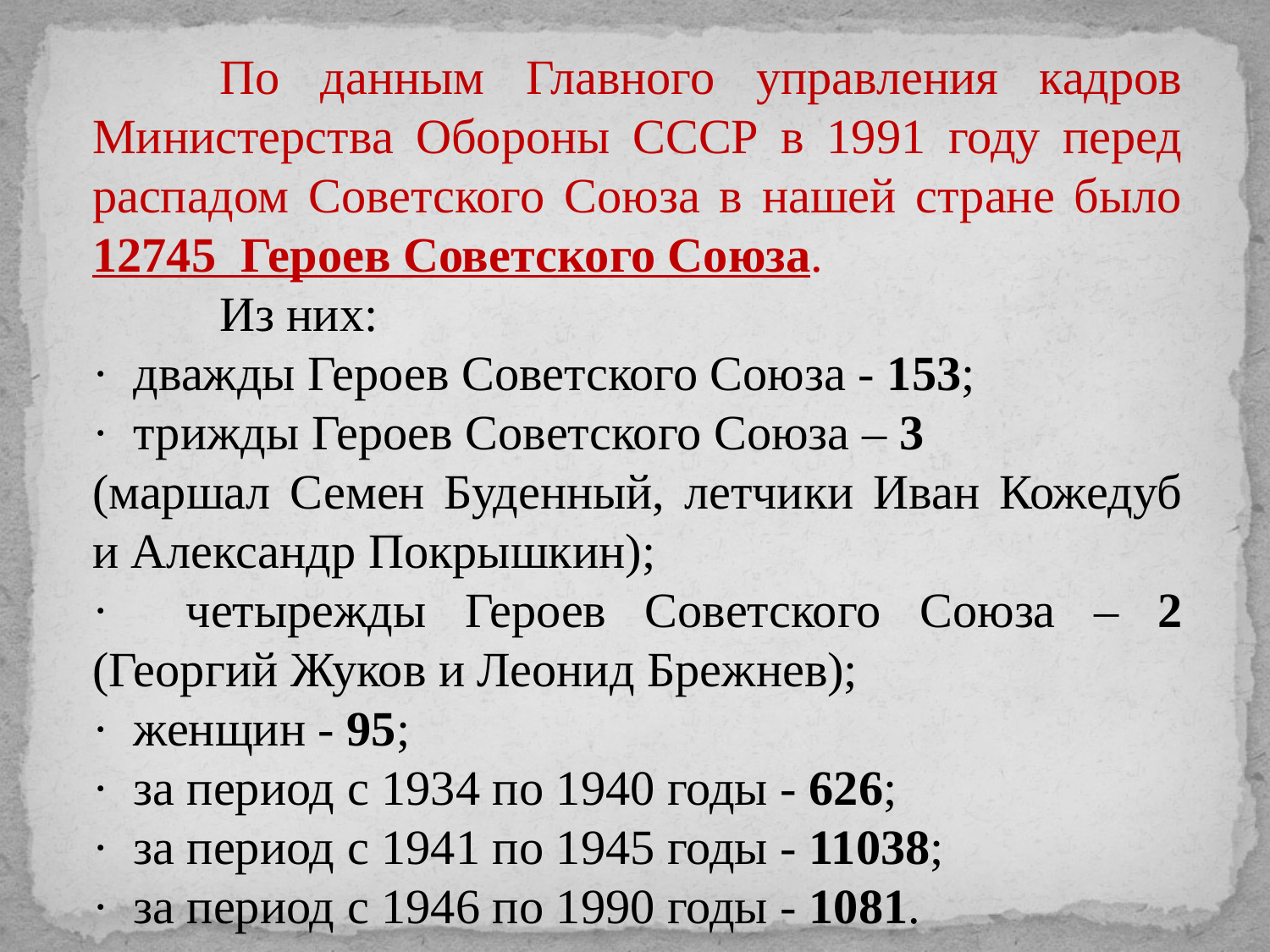

По данным Главного управления кадров Министерства Обороны СССР в 1991 году перед распадом Советского Союза в нашей стране было 12745  Героев Советского Союза.
	Из них:
·  дважды Героев Советского Союза - 153;
·  трижды Героев Советского Союза – 3
(маршал Семен Буденный, летчики Иван Кожедуб и Александр Покрышкин);
·  четырежды Героев Советского Союза – 2 (Георгий Жуков и Леонид Брежнев);
·  женщин - 95;
·  за период с 1934 по 1940 годы - 626;
·  за период с 1941 по 1945 годы - 11038;
·  за период с 1946 по 1990 годы - 1081.